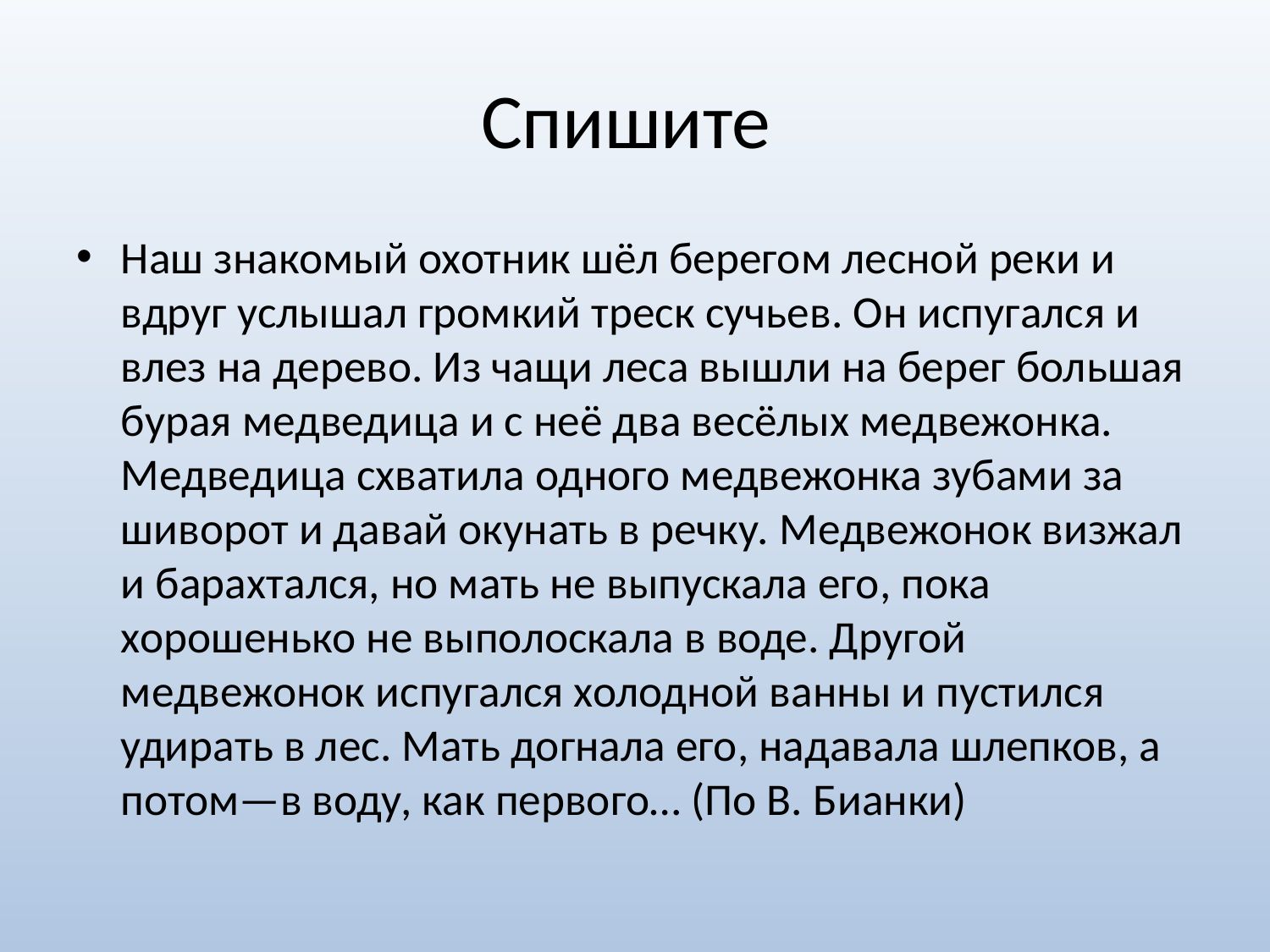

# Спишите
Наш знакомый охотник шёл берегом лесной реки и вдруг услышал громкий треск сучьев. Он испугался и влез на дерево. Из чащи леса вышли на берег большая бурая медведица и с неё два весёлых медвежонка. Медведица схватила одного медвежонка зубами за шиворот и давай окунать в речку. Медвежонок визжал и барахтался, но мать не выпускала его, пока хорошенько не выполоскала в воде. Другой медвежонок испугался холодной ванны и пустился удирать в лес. Мать догнала его, надавала шлепков, а потом—в воду, как первого… (По В. Бианки)